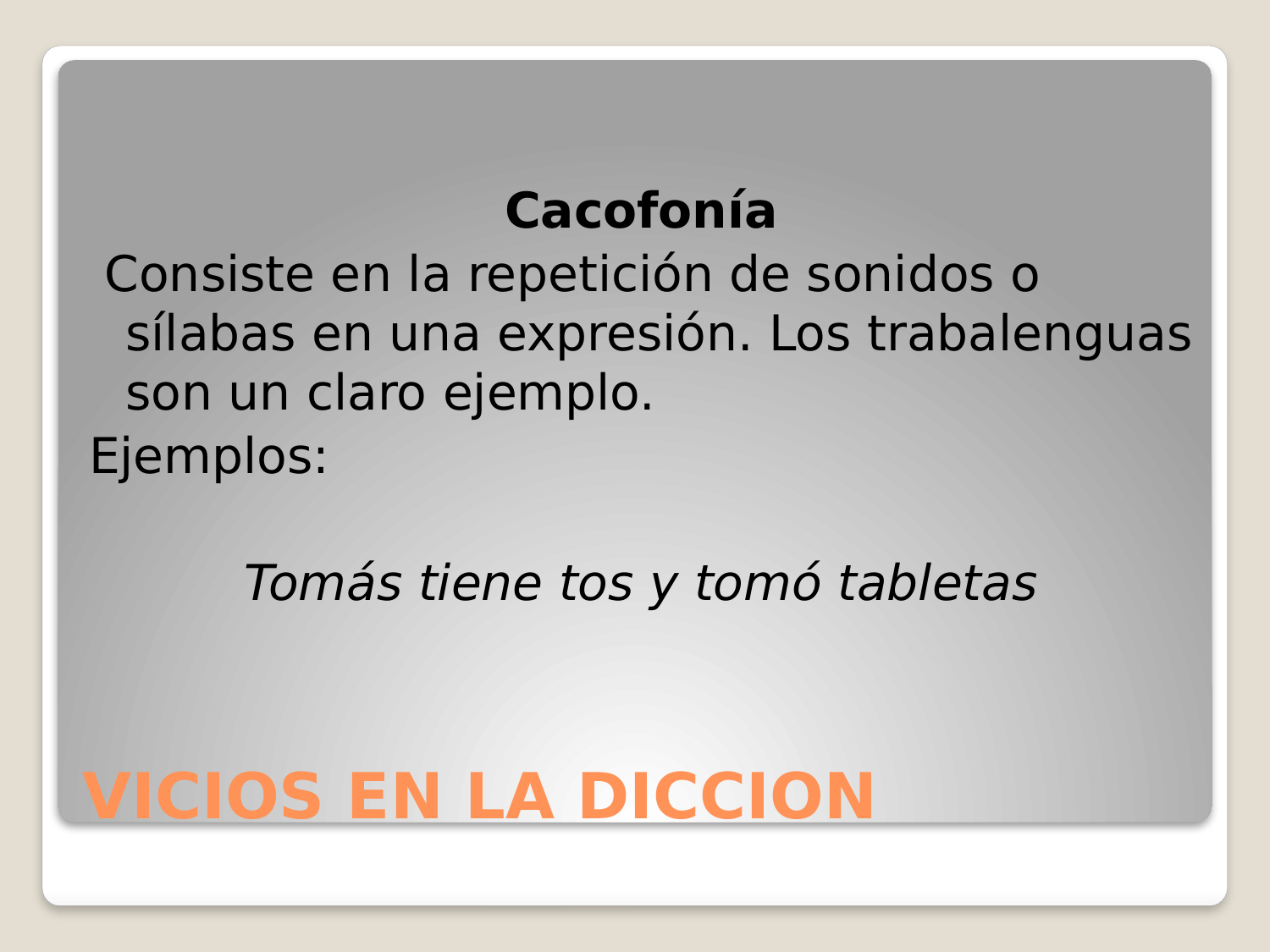

Cacofonía
 Consiste en la repetición de sonidos o sílabas en una expresión. Los trabalenguas son un claro ejemplo.
Ejemplos:

Tomás tiene tos y tomó tabletas

# VICIOS EN LA DICCION